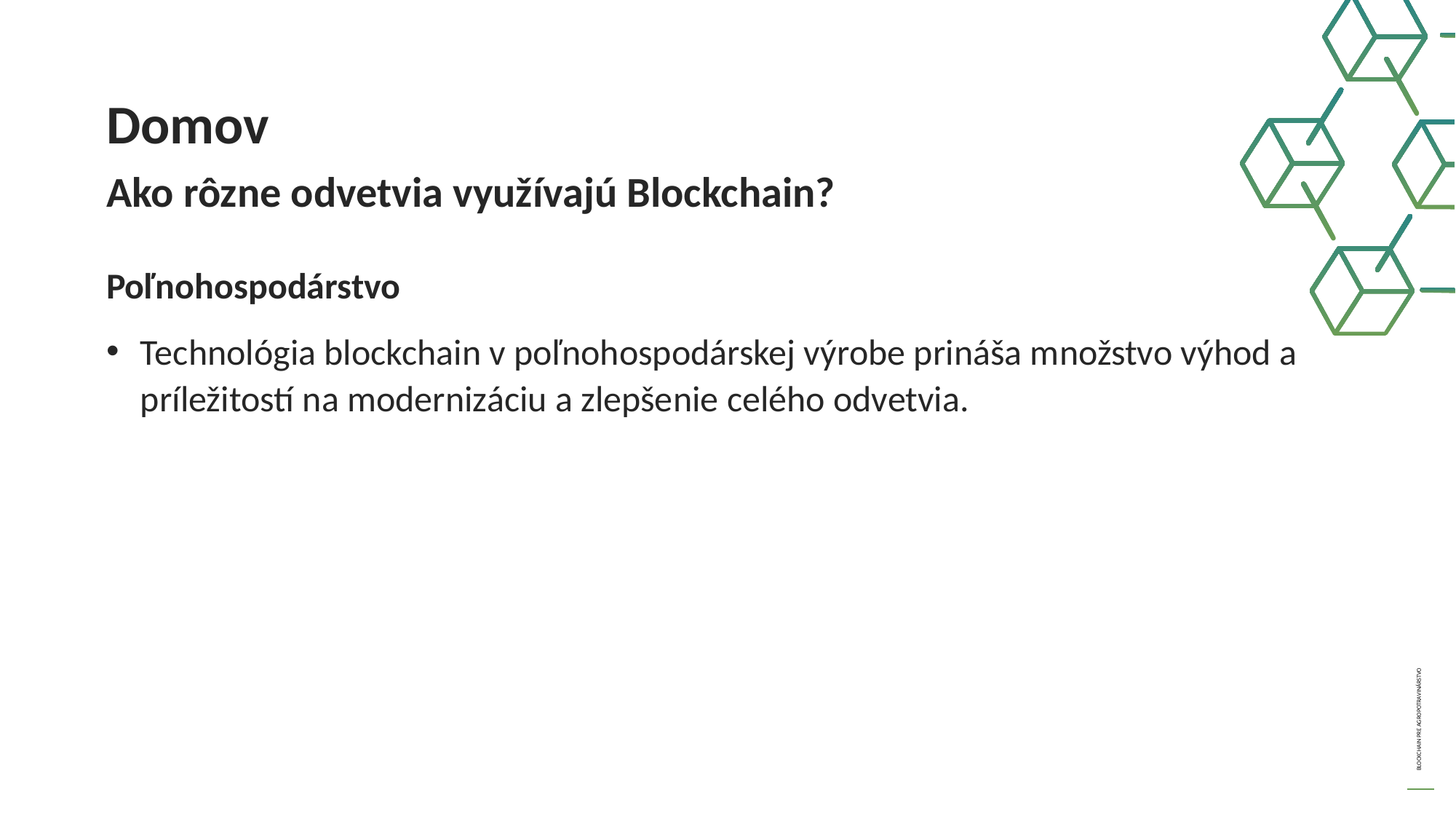

Domov
Ako rôzne odvetvia využívajú Blockchain?
Poľnohospodárstvo
Technológia blockchain v poľnohospodárskej výrobe prináša množstvo výhod a príležitostí na modernizáciu a zlepšenie celého odvetvia.